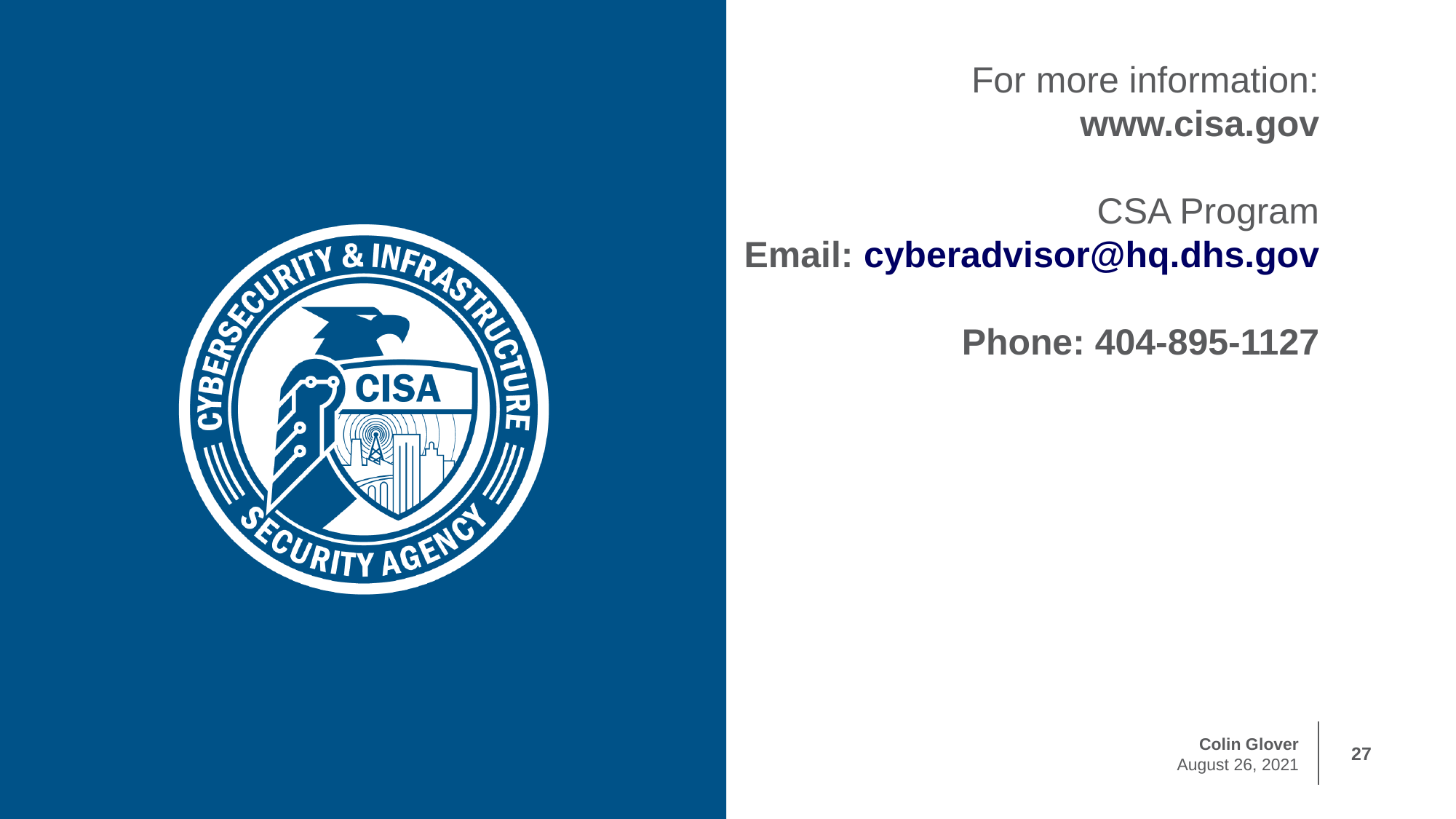

For more information:
www.cisa.gov

CSA Program
Email: cyberadvisor@hq.dhs.gov

Phone: 404-895-1127
27